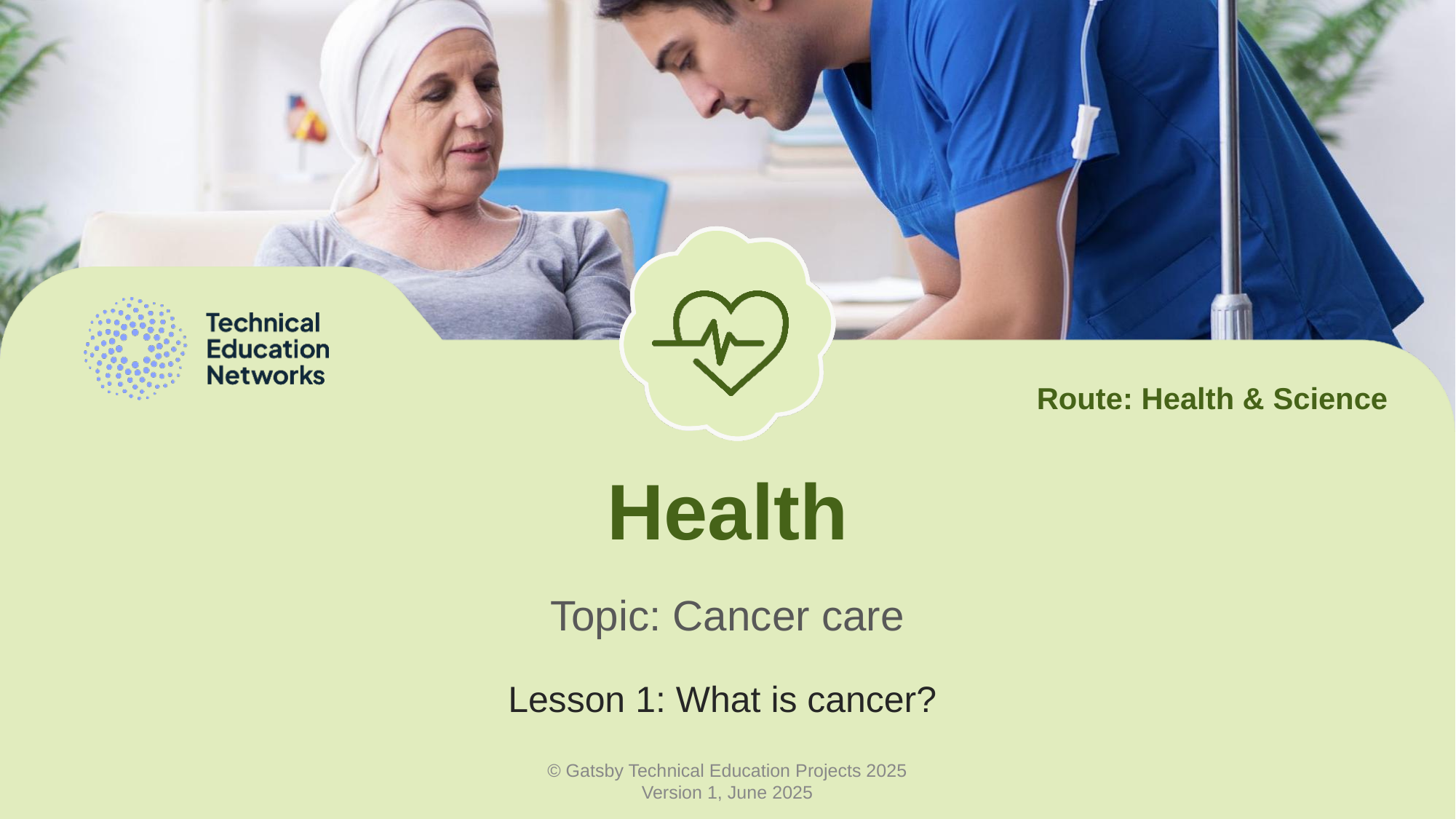

Route: Health & Science
# Health
Topic: Cancer care
Lesson 1: What is cancer?